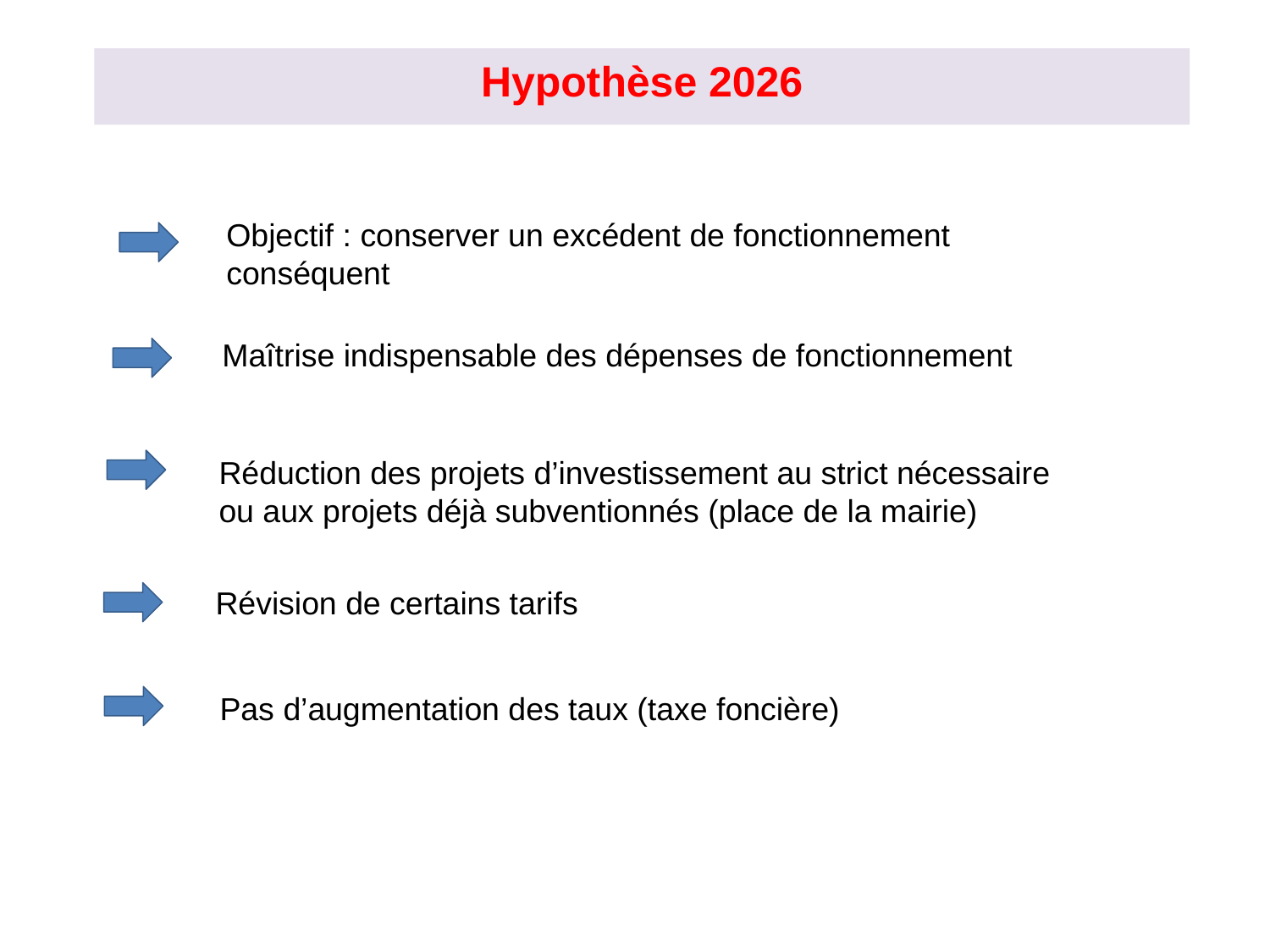

# Hypothèse 2026

Objectif : conserver un excédent de fonctionnement conséquent

Maîtrise indispensable des dépenses de fonctionnement

Réduction des projets d’investissement au strict nécessaire ou aux projets déjà subventionnés (place de la mairie)

Révision de certains tarifs

Pas d’augmentation des taux (taxe foncière)